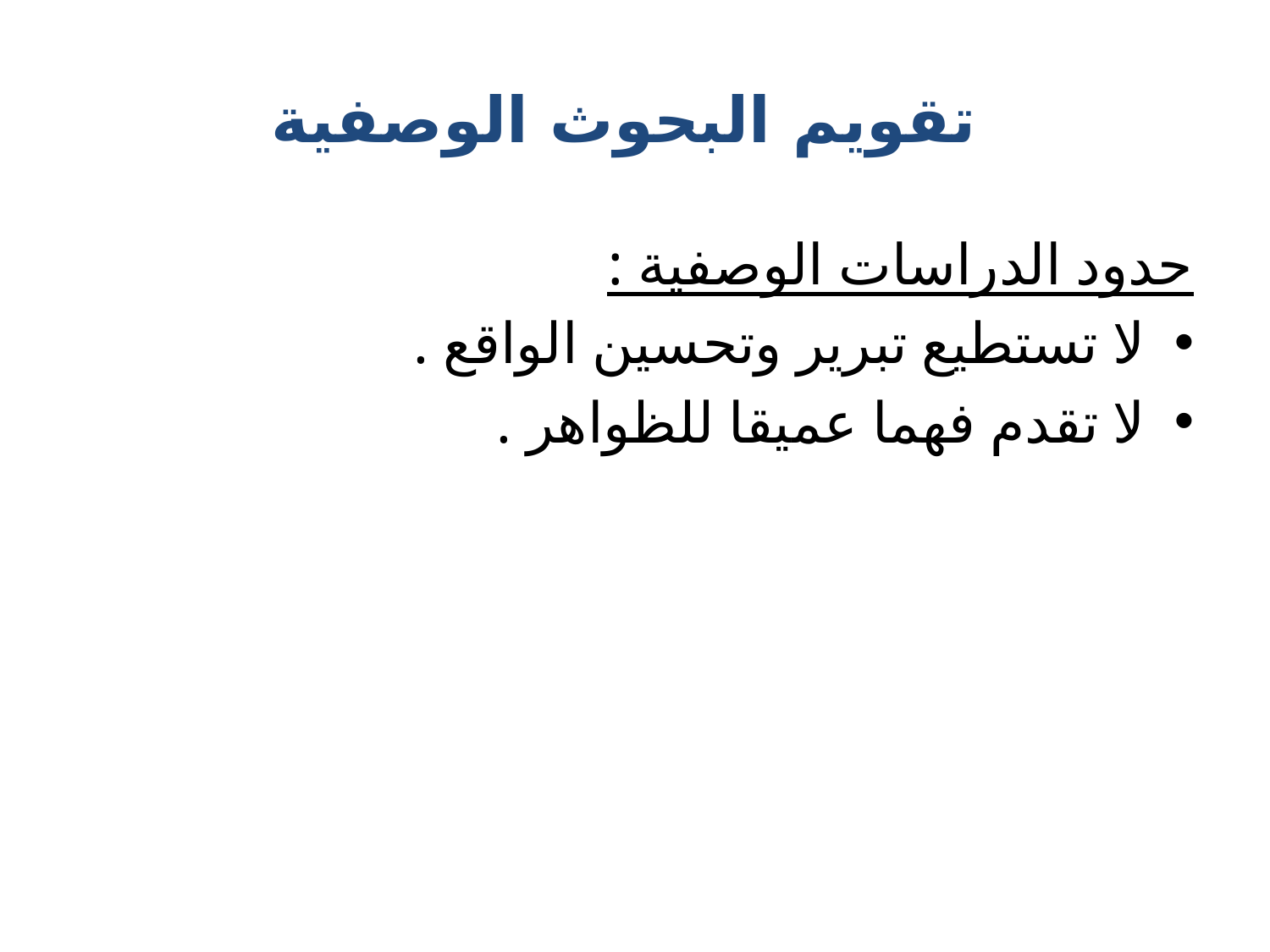

# تقويم البحوث الوصفية
حدود الدراسات الوصفية :
لا تستطيع تبرير وتحسين الواقع .
لا تقدم فهما عميقا للظواهر .